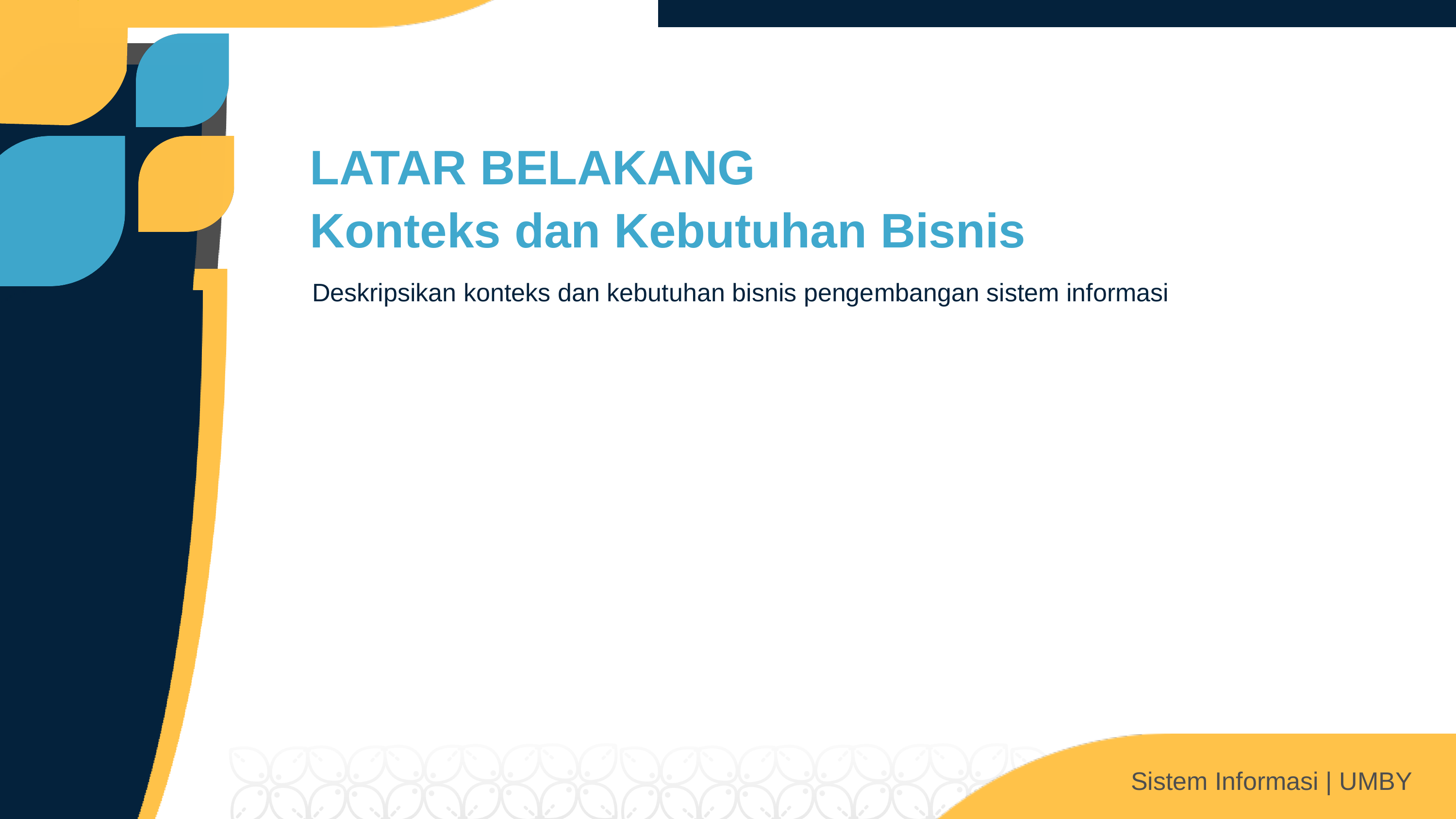

LATAR BELAKANG

Konteks dan Kebutuhan Bisnis

Deskripsikan konteks dan kebutuhan bisnis pengembangan sistem informasi

Sistem Informasi | UMBY